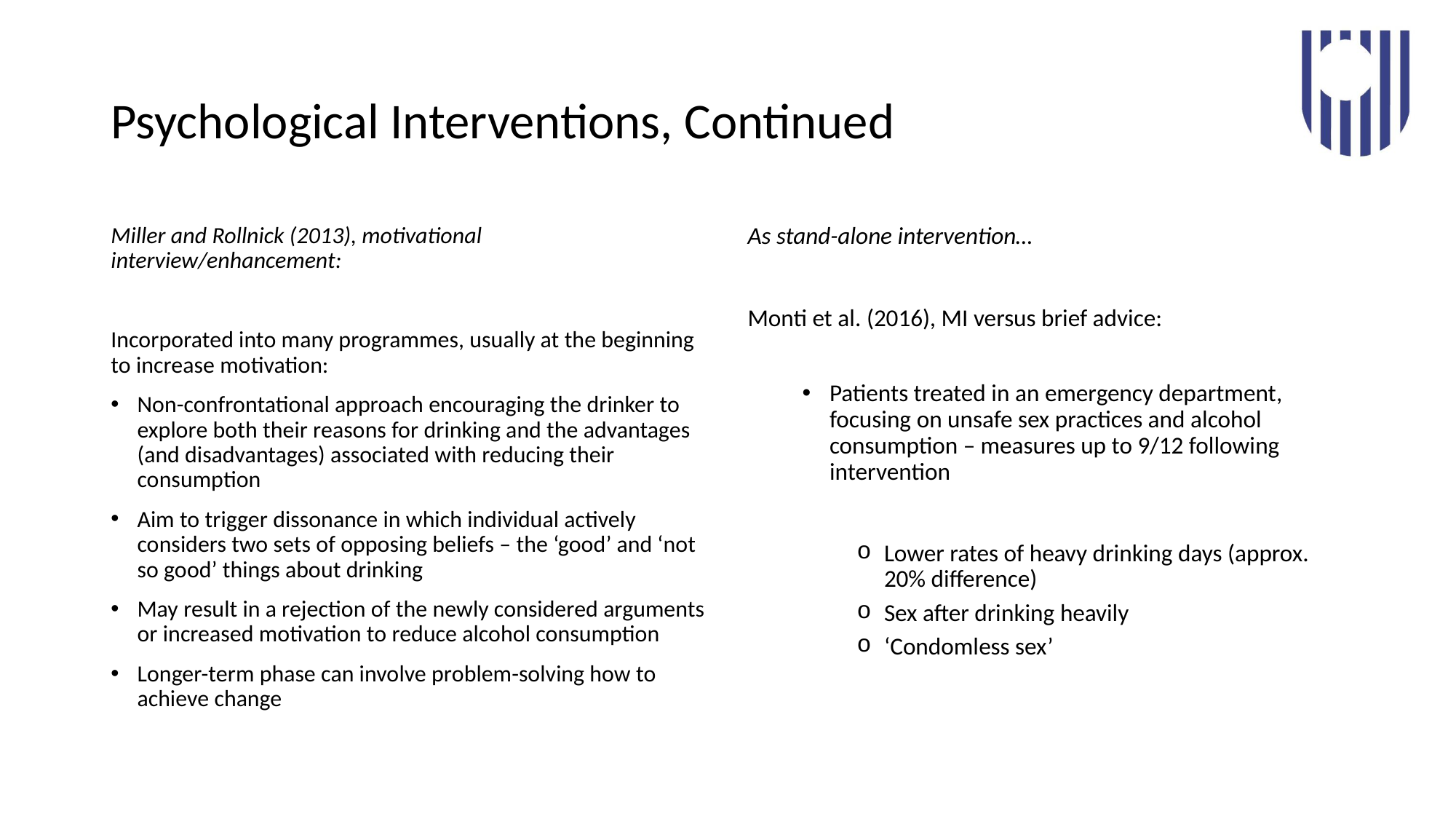

# Psychological Interventions, Continued
Miller and Rollnick (2013), motivational interview/enhancement:

Incorporated into many programmes, usually at the beginning to increase motivation:
Non-confrontational approach encouraging the drinker to explore both their reasons for drinking and the advantages (and disadvantages) associated with reducing their consumption
Aim to trigger dissonance in which individual actively considers two sets of opposing beliefs – the ‘good’ and ‘not so good’ things about drinking
May result in a rejection of the newly considered arguments or increased motivation to reduce alcohol consumption
Longer-term phase can involve problem-solving how to achieve change
As stand-alone intervention…

Monti et al. (2016), MI versus brief advice:

Patients treated in an emergency department, focusing on unsafe sex practices and alcohol consumption – measures up to 9/12 following intervention

Lower rates of heavy drinking days (approx. 20% difference)
Sex after drinking heavily
‘Condomless sex’